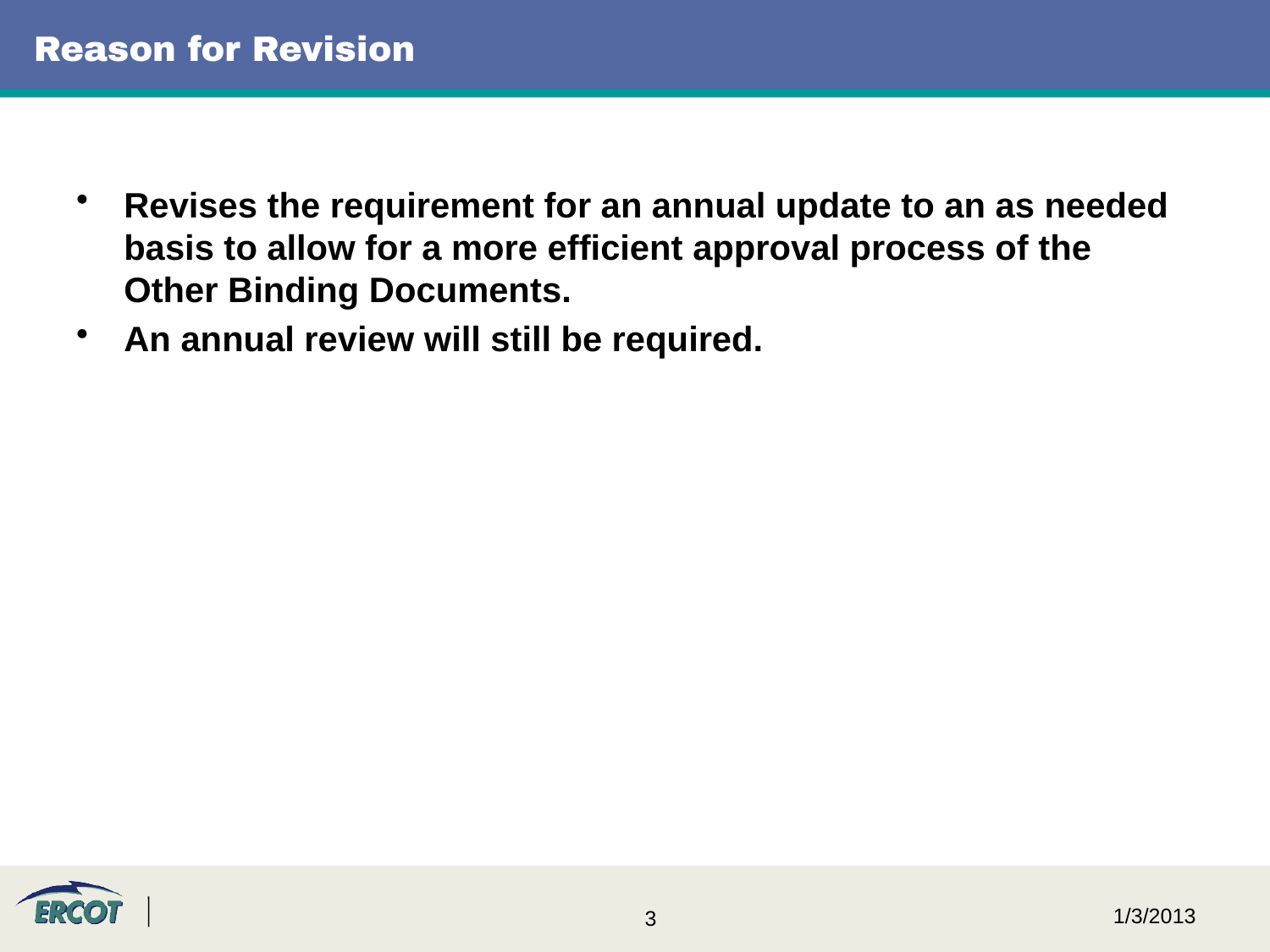

# Reason for Revision

Revises the requirement for an annual update to an as needed basis to allow for a more efficient approval process of the Other Binding Documents.
An annual review will still be required.
1/3/2013